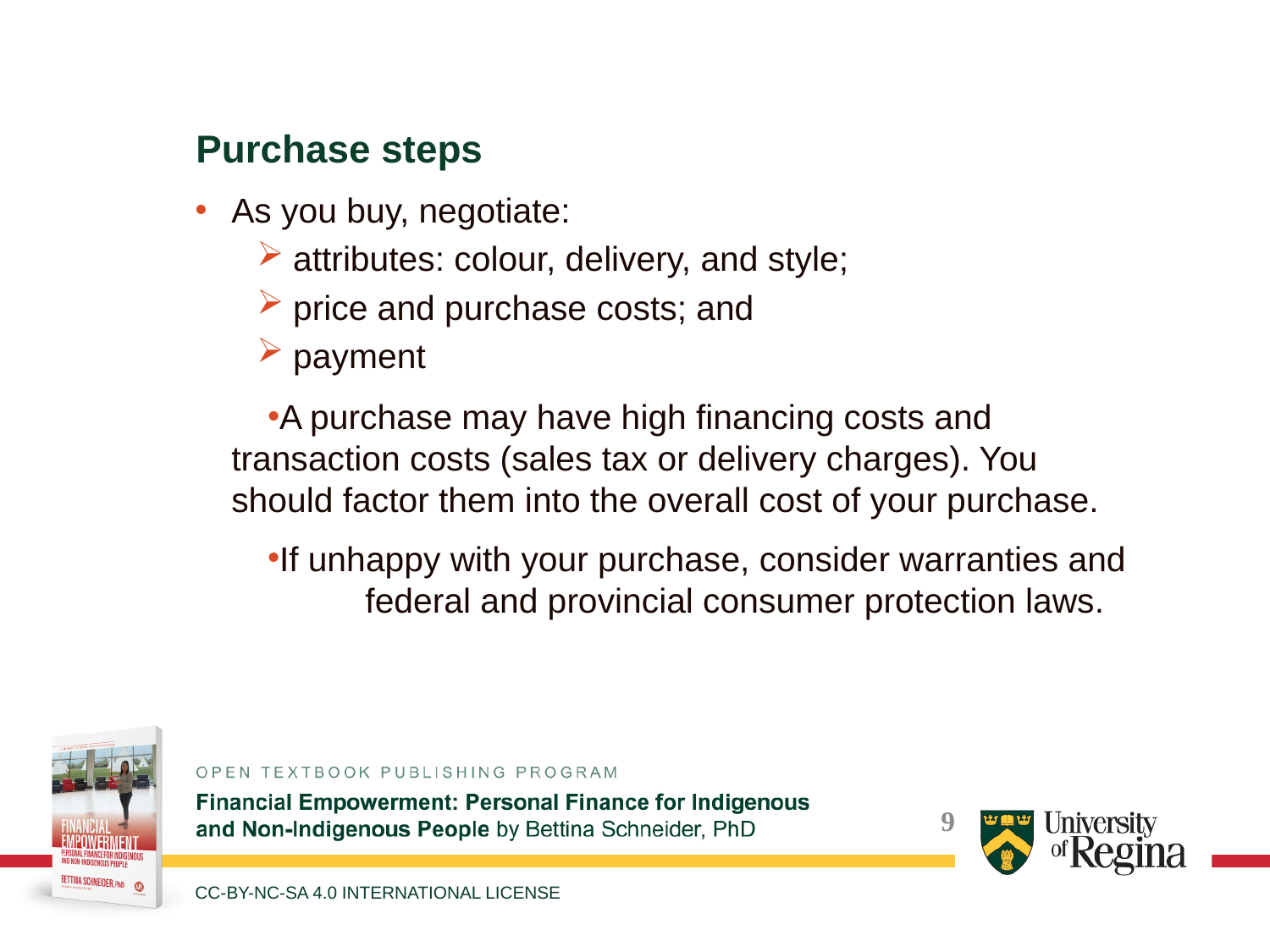

Purchase steps
As you buy, negotiate:
attributes: colour, delivery, and style;
price and purchase costs; and
payment

A purchase may have high financing costs and 		transaction costs (sales tax or delivery charges). You 	should factor them into the overall cost of your purchase.

If unhappy with your purchase, consider warranties and 		 federal and provincial consumer protection laws.
CC-BY-NC-SA 4.0 INTERNATIONAL LICENSE